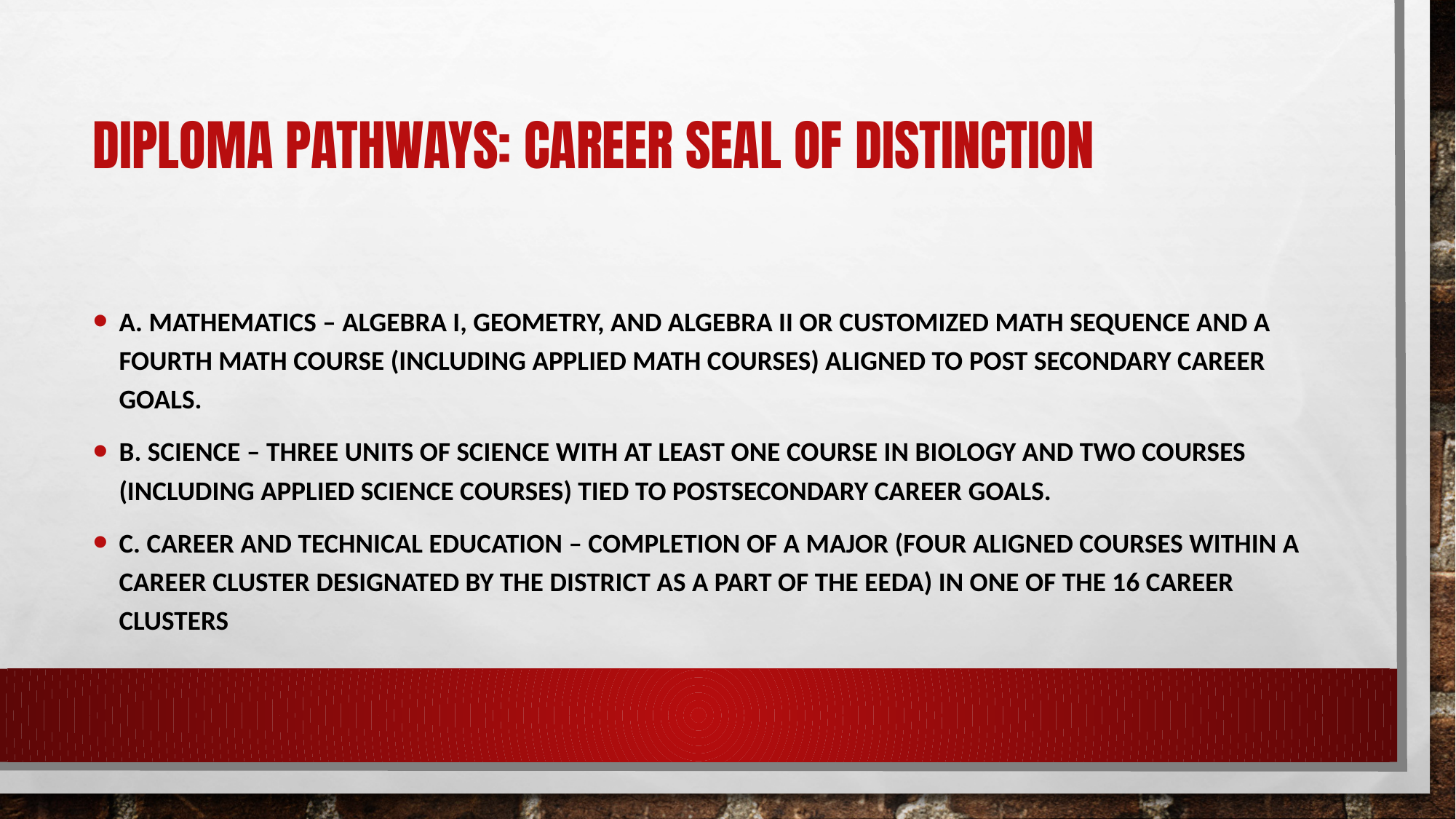

# Diploma Pathways: Career Seal of Distinction

A. Mathematics – Algebra I, Geometry, and Algebra II or customized math sequence and a fourth math course (including applied math courses) aligned to post secondary career goals.
B. Science – Three units of science with at least one course in biology and two courses (including applied science courses) tied to postsecondary career goals.
C. Career and Technical Education – Completion of a major (four aligned courses within a career cluster designated by the district as a part of the EEDA) in one of the 16 career clusters